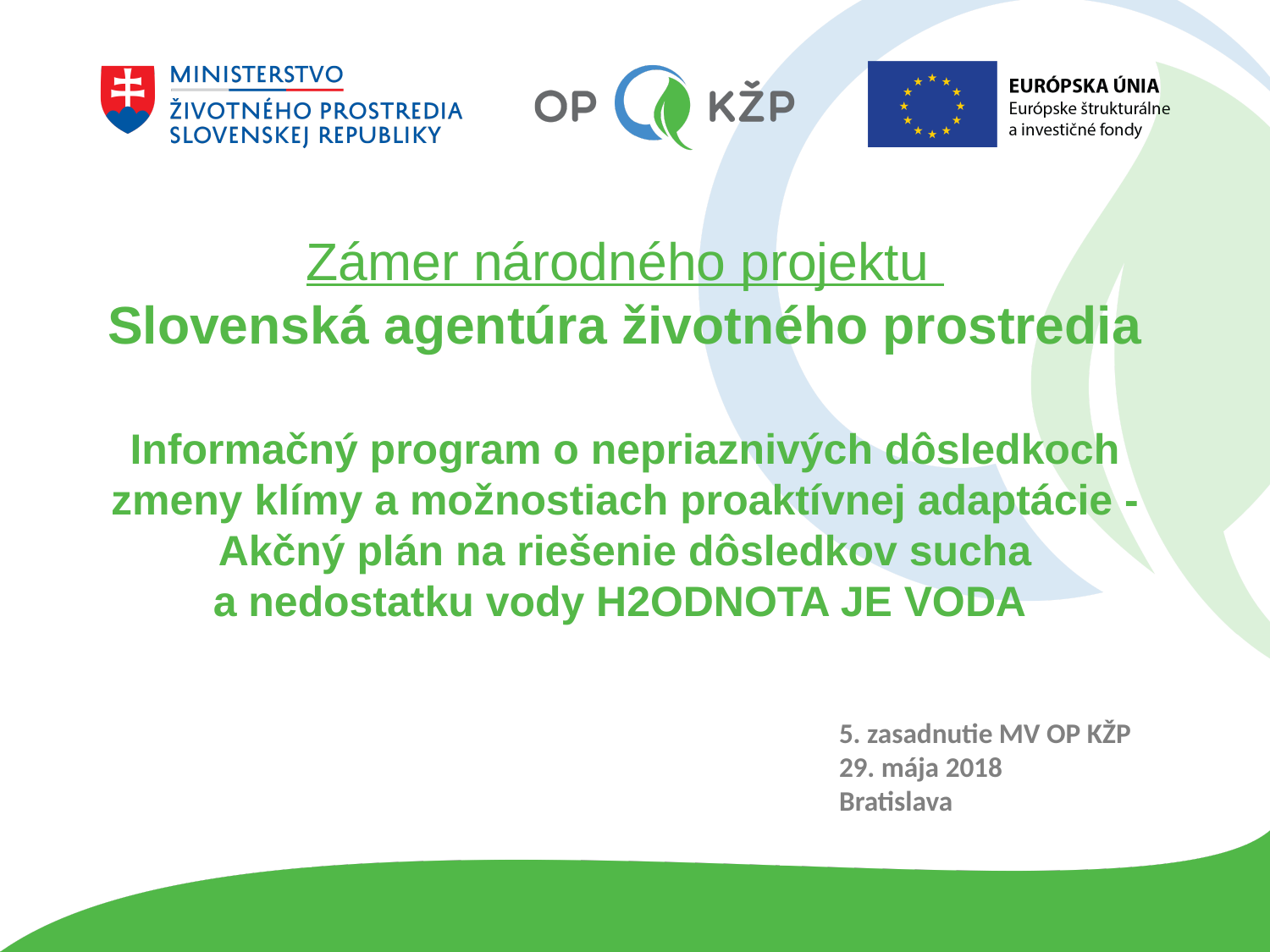

Zámer národného projektu
Slovenská agentúra životného prostredia

Informačný program o nepriaznivých dôsledkoch zmeny klímy a možnostiach proaktívnej adaptácie - Akčný plán na riešenie dôsledkov sucha a nedostatku vody H2ODNOTA JE VODA
5. zasadnutie MV OP KŽP
29. mája 2018
Bratislava